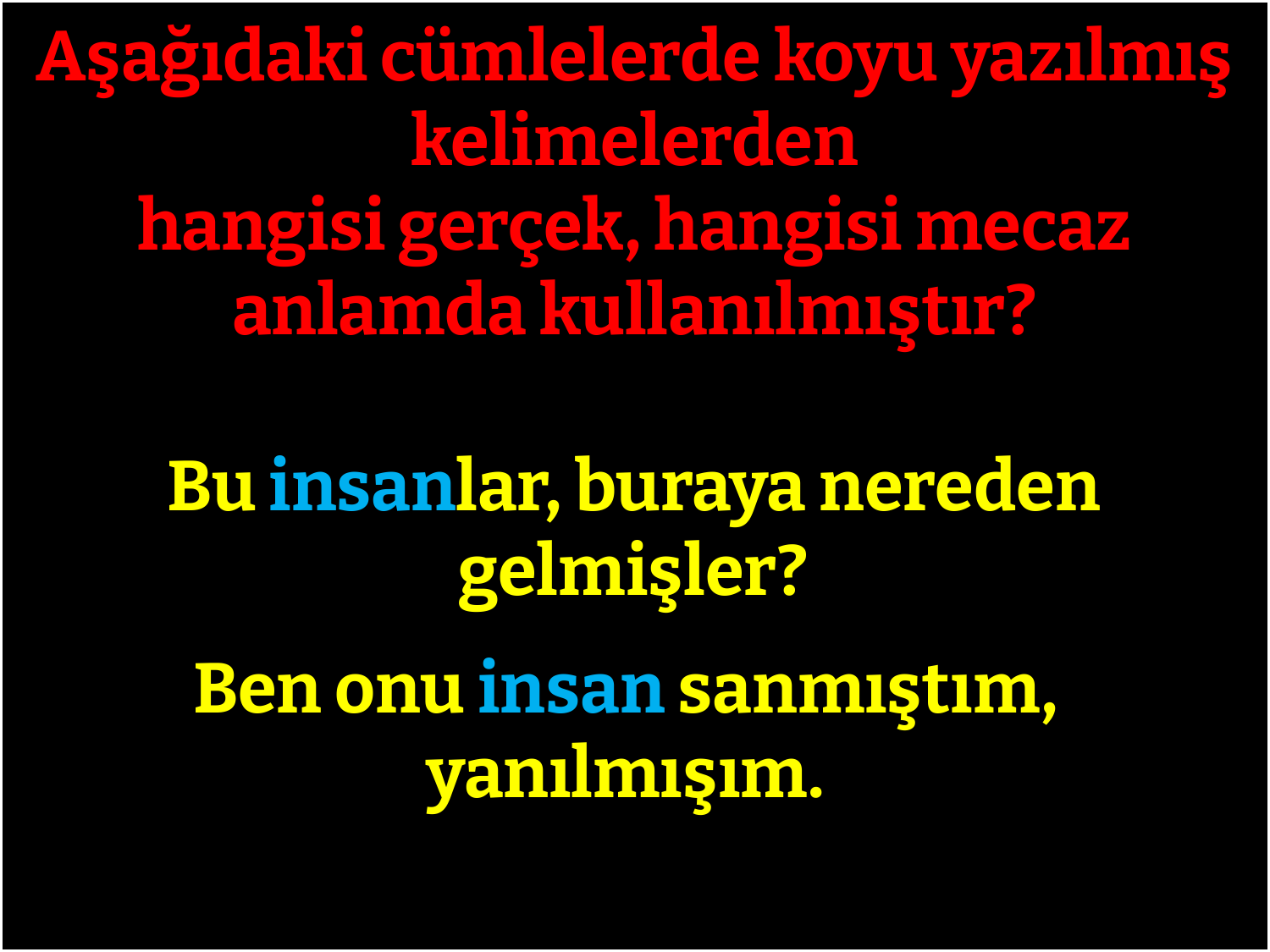

Aşağıdaki cümlelerde koyu yazılmış kelimelerden
hangisi gerçek, hangisi mecaz anlamda kullanılmıştır?

#
Bu insanlar, buraya nereden gelmişler?
Ben onu insan sanmıştım, yanılmışım.